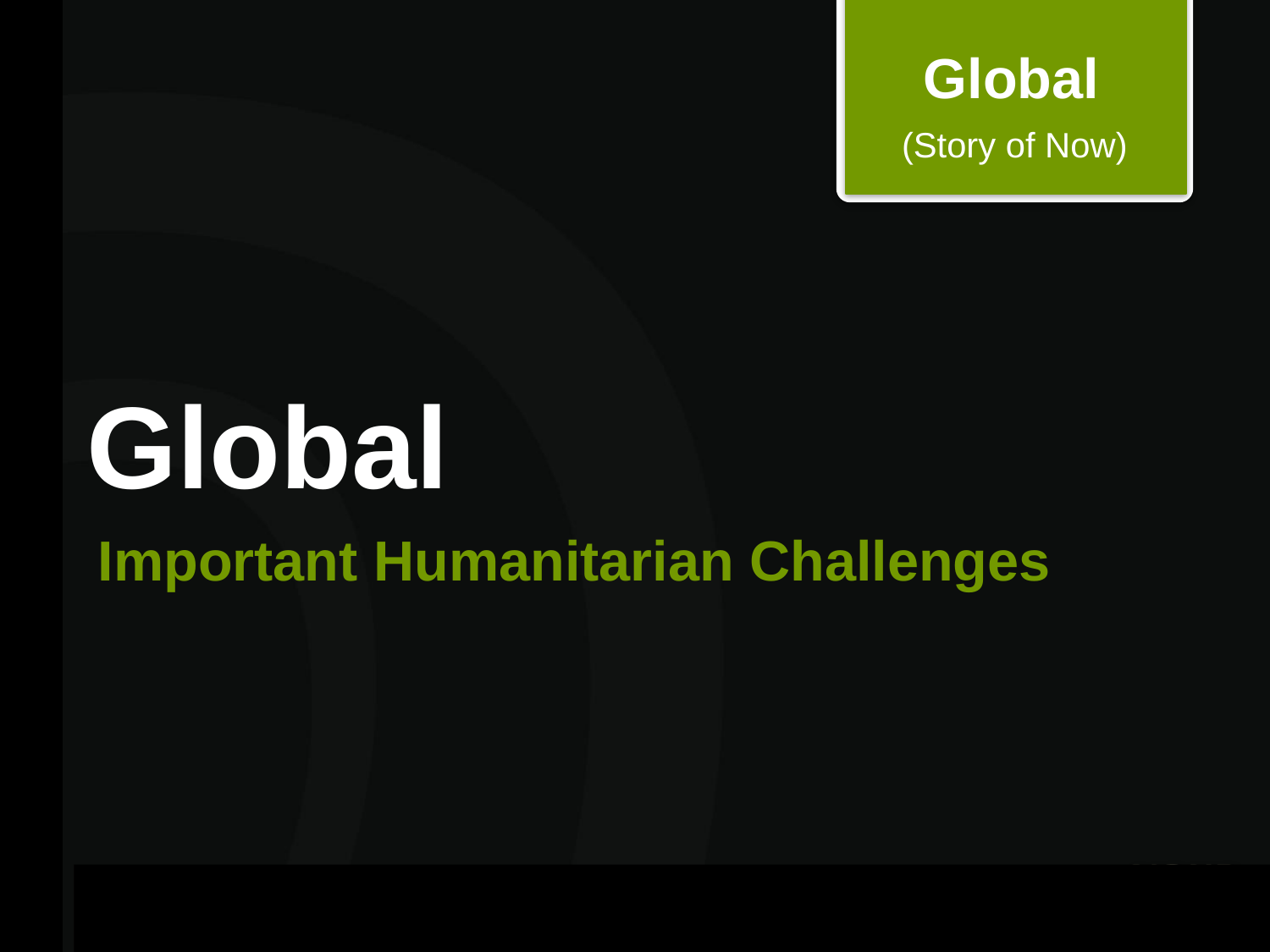

Global
(Story of Now)
# Global

 Important Humanitarian Challenges

© your company name. All rights reserved.
Title of your presentation
(Multidisciplinary)
Exertise